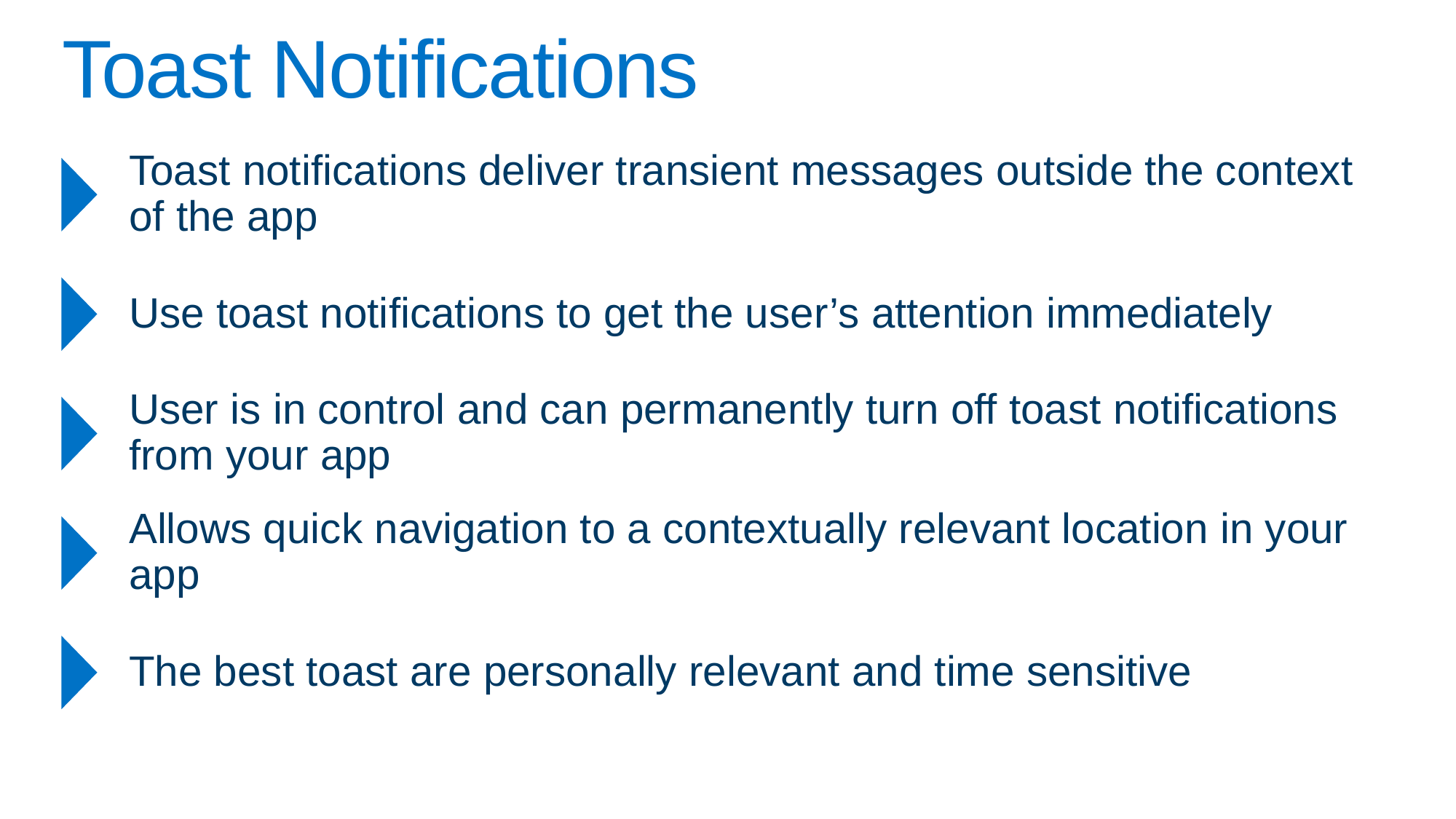

# Toast Notifications
Toast notifications deliver transient messages outside the context
of the app

Use toast notifications to get the user’s attention immediately

User is in control and can permanently turn off toast notifications
from your app

Allows quick navigation to a contextually relevant location in your app

The best toast are personally relevant and time sensitive